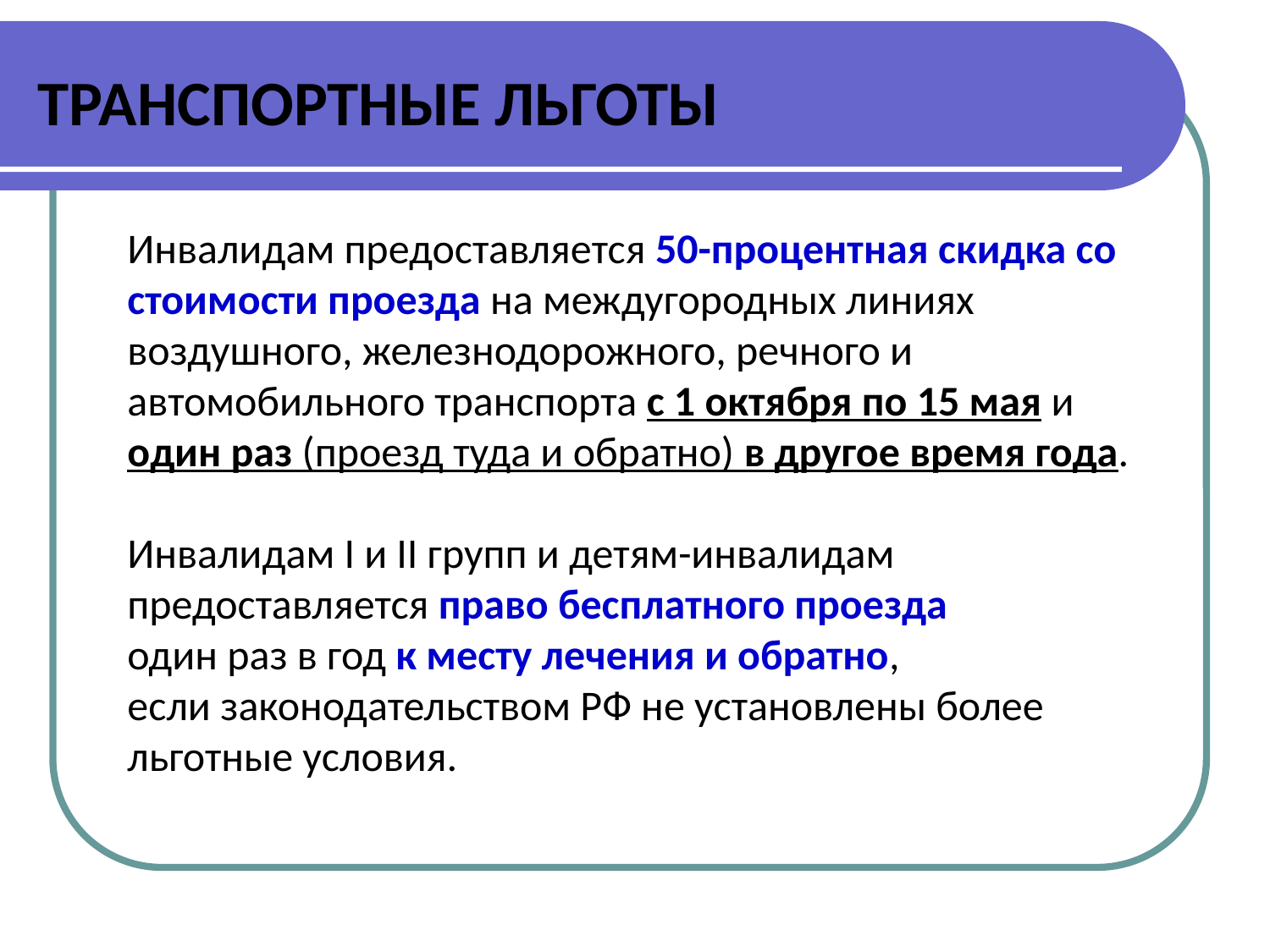

ТРАНСПОРТНЫЕ ЛЬГОТЫ
Инвалидам предоставляется 50-процентная скидка со стоимости проезда на междугородных линиях воздушного, железнодорожного, речного и автомобильного транспорта с 1 октября по 15 мая и один раз (проезд туда и обратно) в другое время года.

Инвалидам I и II групп и детям-инвалидам предоставляется право бесплатного проезда
один раз в год к месту лечения и обратно,
если законодательством РФ не установлены более льготные условия.